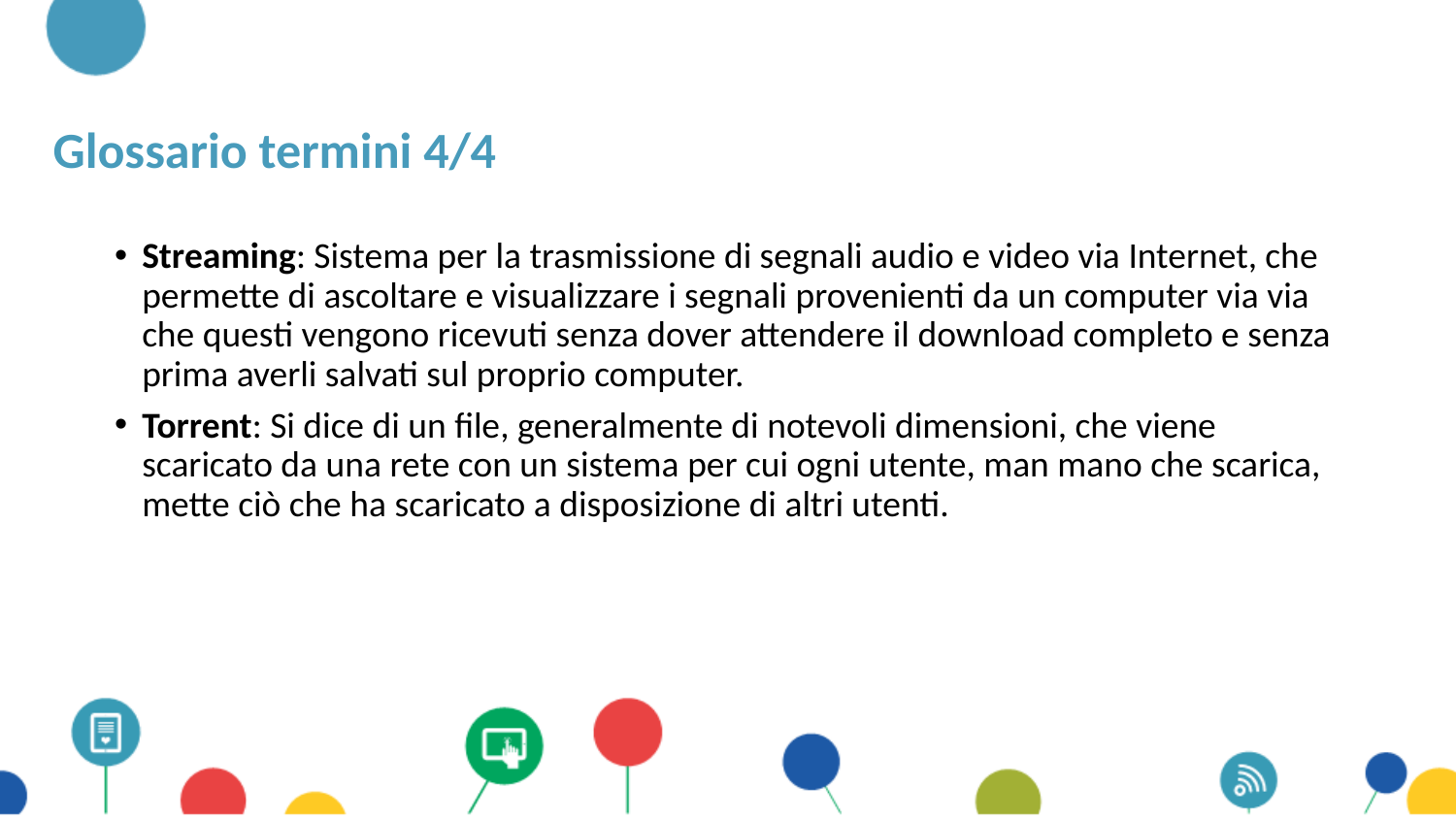

# Glossario termini 4/4
Streaming: Sistema per la trasmissione di segnali audio e video via Internet, che permette di ascoltare e visualizzare i segnali provenienti da un computer via via che questi vengono ricevuti senza dover attendere il download completo e senza prima averli salvati sul proprio computer.
Torrent: Si dice di un file, generalmente di notevoli dimensioni, che viene scaricato da una rete con un sistema per cui ogni utente, man mano che scarica, mette ciò che ha scaricato a disposizione di altri utenti.